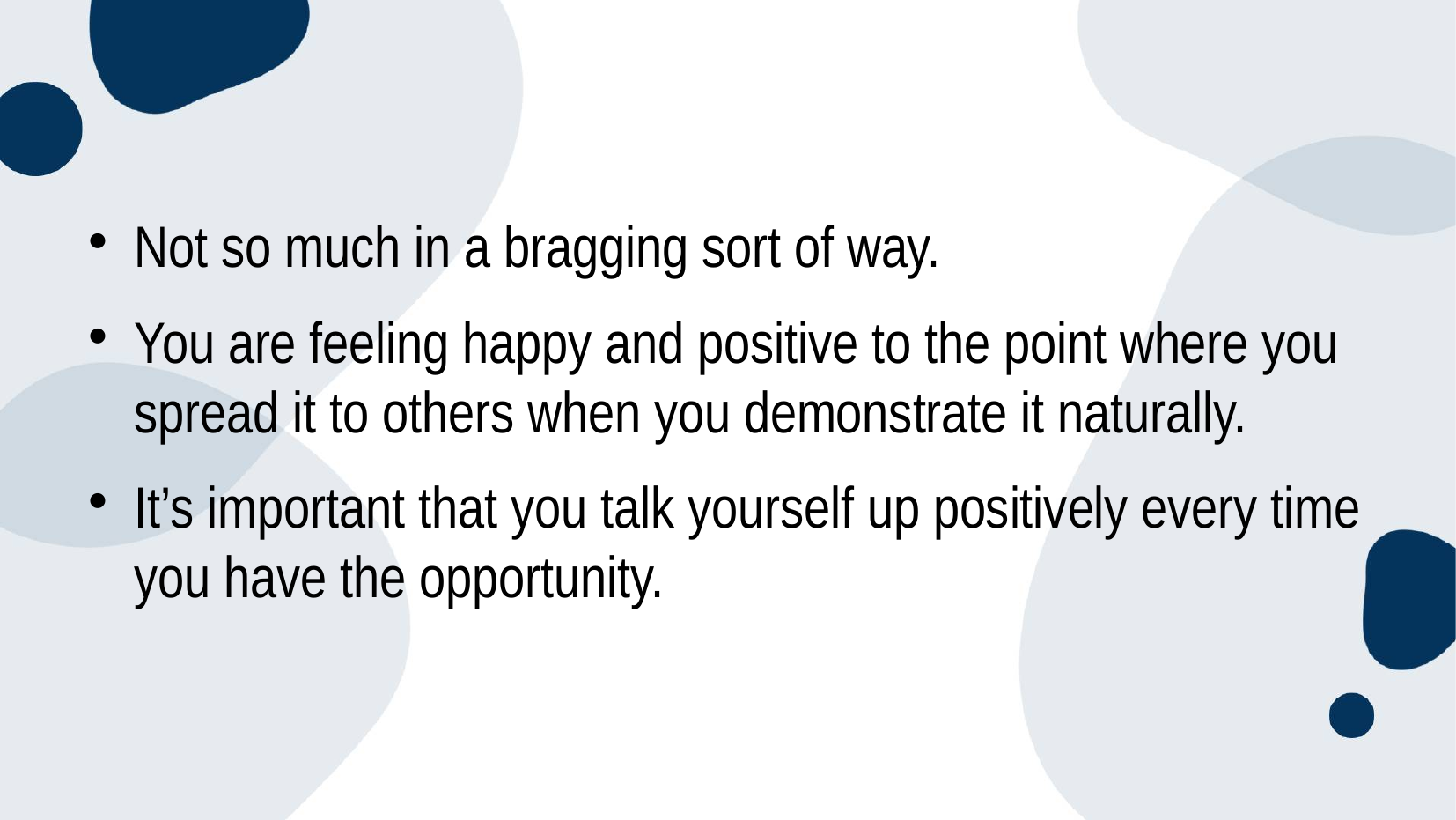

#
Not so much in a bragging sort of way.
You are feeling happy and positive to the point where you spread it to others when you demonstrate it naturally.
It’s important that you talk yourself up positively every time you have the opportunity.